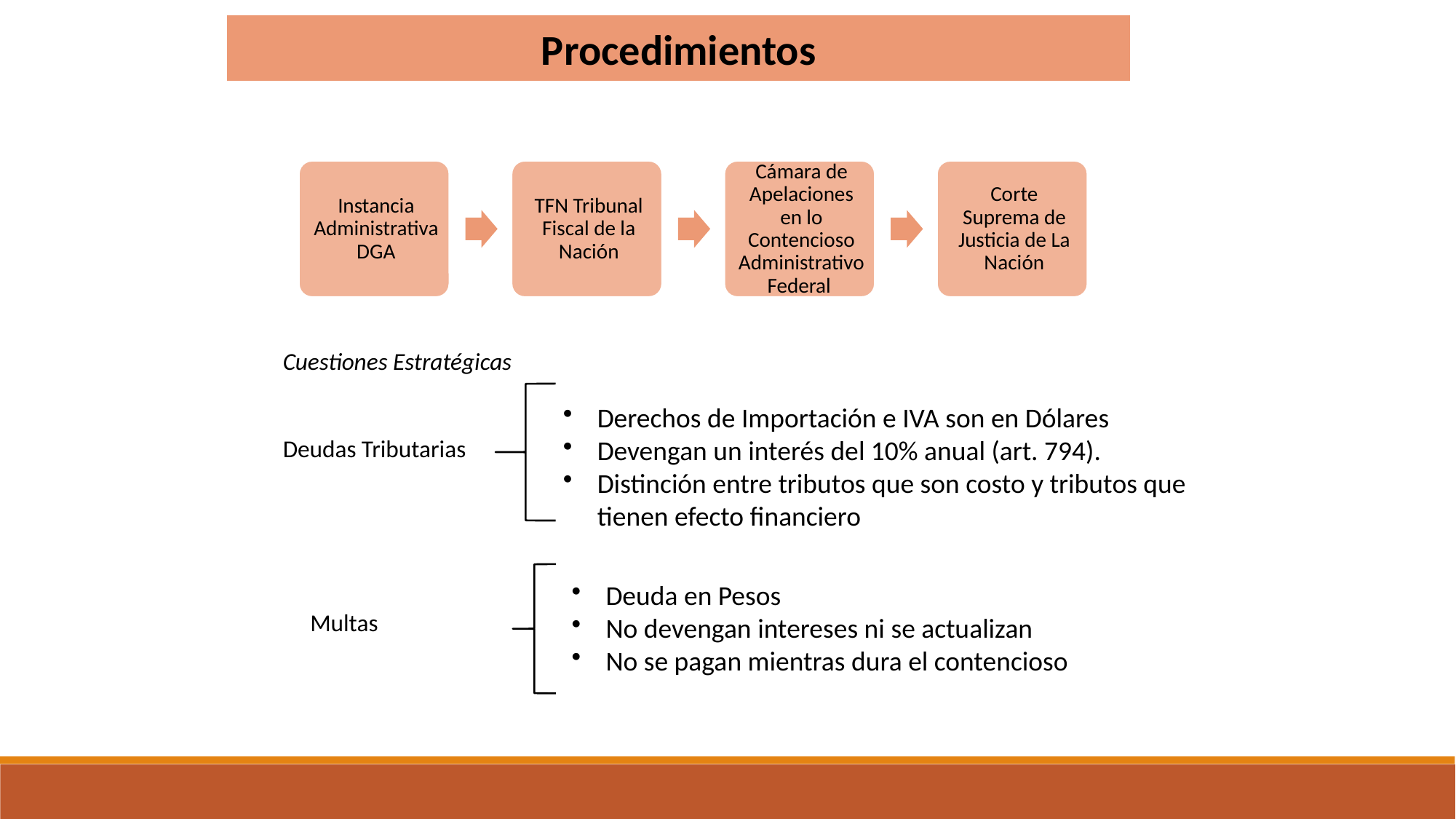

Procedimientos
Instancia Administrativa DGA

TFN Tribunal Fiscal de la Nación

Cámara de Apelaciones en lo Contencioso Administrativo Federal

Corte Suprema de Justicia de La Nación
Cuestiones Estratégicas

Deudas Tributarias

     Multas

Derechos de Importación e IVA son en Dólares
Devengan un interés del 10% anual (art. 794).
Distinción entre tributos que son costo y tributos que tienen efecto financiero

Deuda en Pesos
No devengan intereses ni se actualizan
No se pagan mientras dura el contencioso